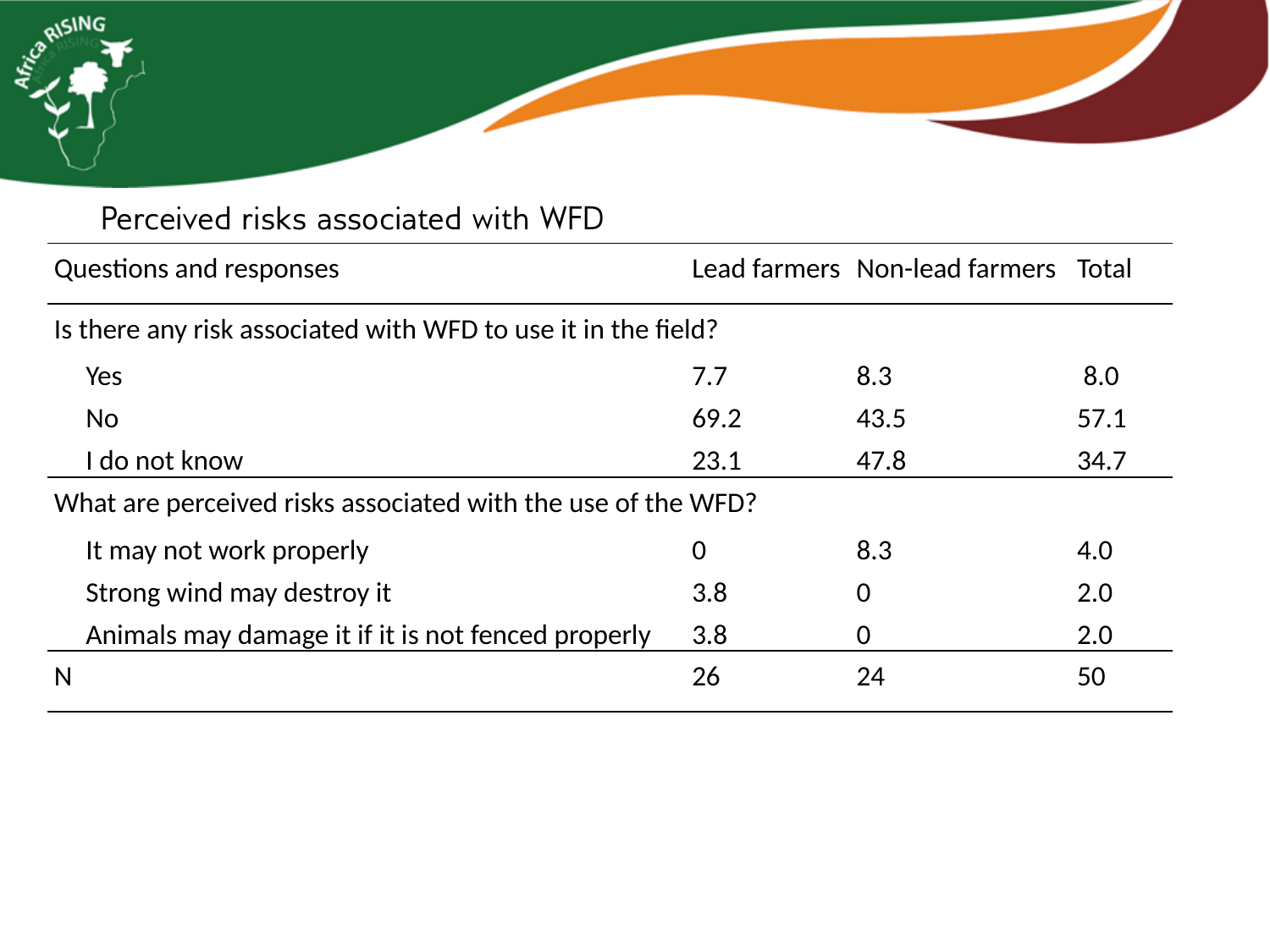

Perceived risks associated with WFD
| Questions and responses | Lead farmers | Non-lead farmers | Total |
| --- | --- | --- | --- |
| Is there any risk associated with WFD to use it in the field? |  |  |  |
| Yes | 7.7 | 8.3 | 8.0 |
| No | 69.2 | 43.5 | 57.1 |
| I do not know | 23.1 | 47.8 | 34.7 |
| What are perceived risks associated with the use of the WFD? |  |  |  |
| It may not work properly | 0 | 8.3 | 4.0 |
| Strong wind may destroy it | 3.8 | 0 | 2.0 |
| Animals may damage it if it is not fenced properly | 3.8 | 0 | 2.0 |
| N | 26 | 24 | 50 |